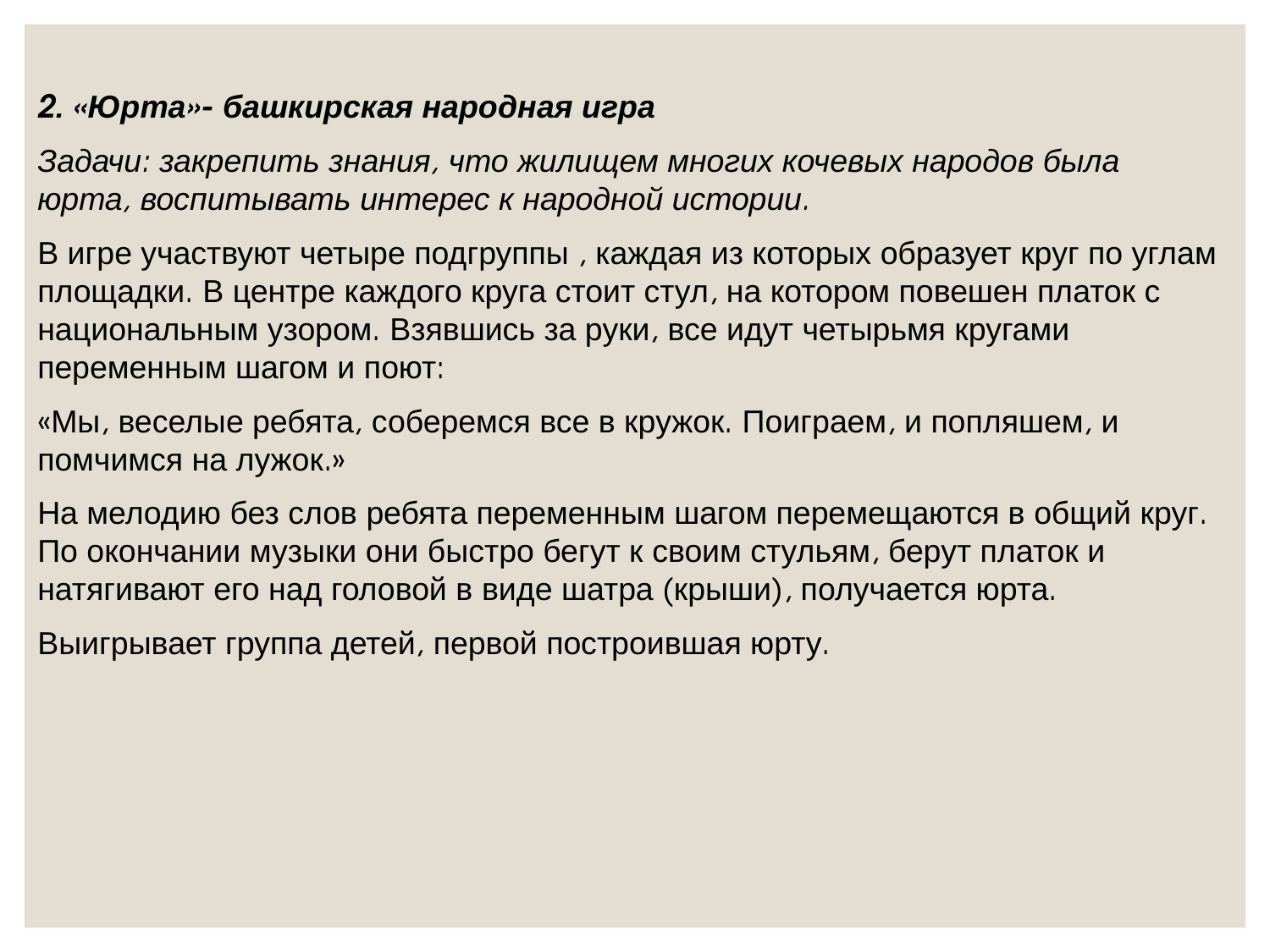

2. «Юрта»- башкирская народная игра
Задачи: закрепить знания, что жилищем многих кочевых народов была юрта, воспитывать интерес к народной истории.
В игре участвуют четыре подгруппы , каждая из которых образует круг по углам площадки. В центре каждого круга стоит стул, на котором повешен платок с национальным узором. Взявшись за руки, все идут четырьмя кругами переменным шагом и поют:
«Мы, веселые ребята, соберемся все в кружок. Поиграем, и попляшем, и помчимся на лужок.»
На мелодию без слов ребята переменным шагом перемещаются в общий круг. По окончании музыки они быстро бегут к своим стульям, берут платок и натягивают его над головой в виде шатра (крыши), получается юрта.
Выигрывает группа детей, первой построившая юрту.
#